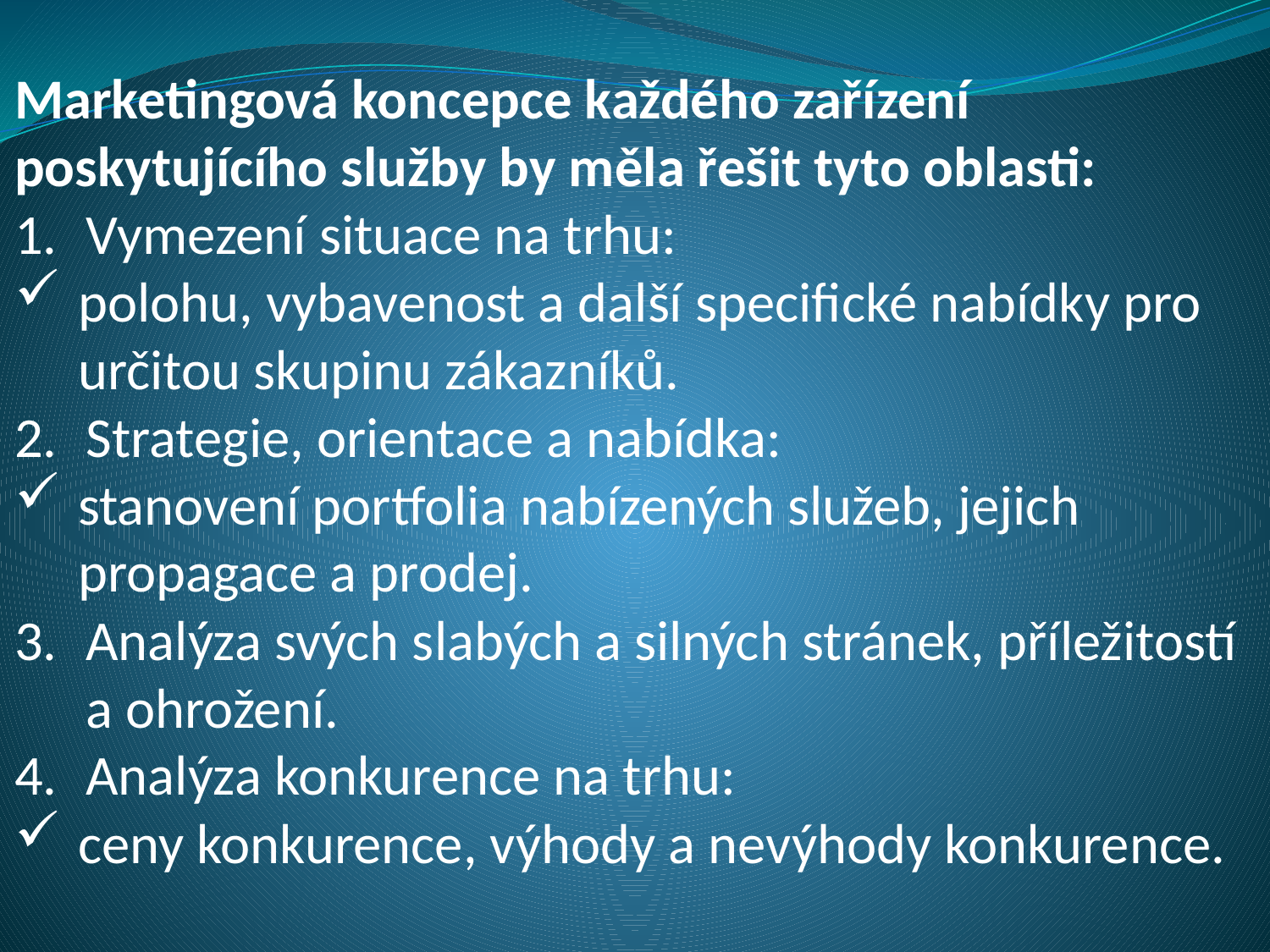

Marketingová koncepce každého zařízení poskytujícího služby by měla řešit tyto oblasti:
Vymezení situace na trhu:
polohu, vybavenost a další specifické nabídky pro určitou skupinu zákazníků.
Strategie, orientace a nabídka:
stanovení portfolia nabízených služeb, jejich propagace a prodej.
Analýza svých slabých a silných stránek, příležitostí a ohrožení.
Analýza konkurence na trhu:
ceny konkurence, výhody a nevýhody konkurence.